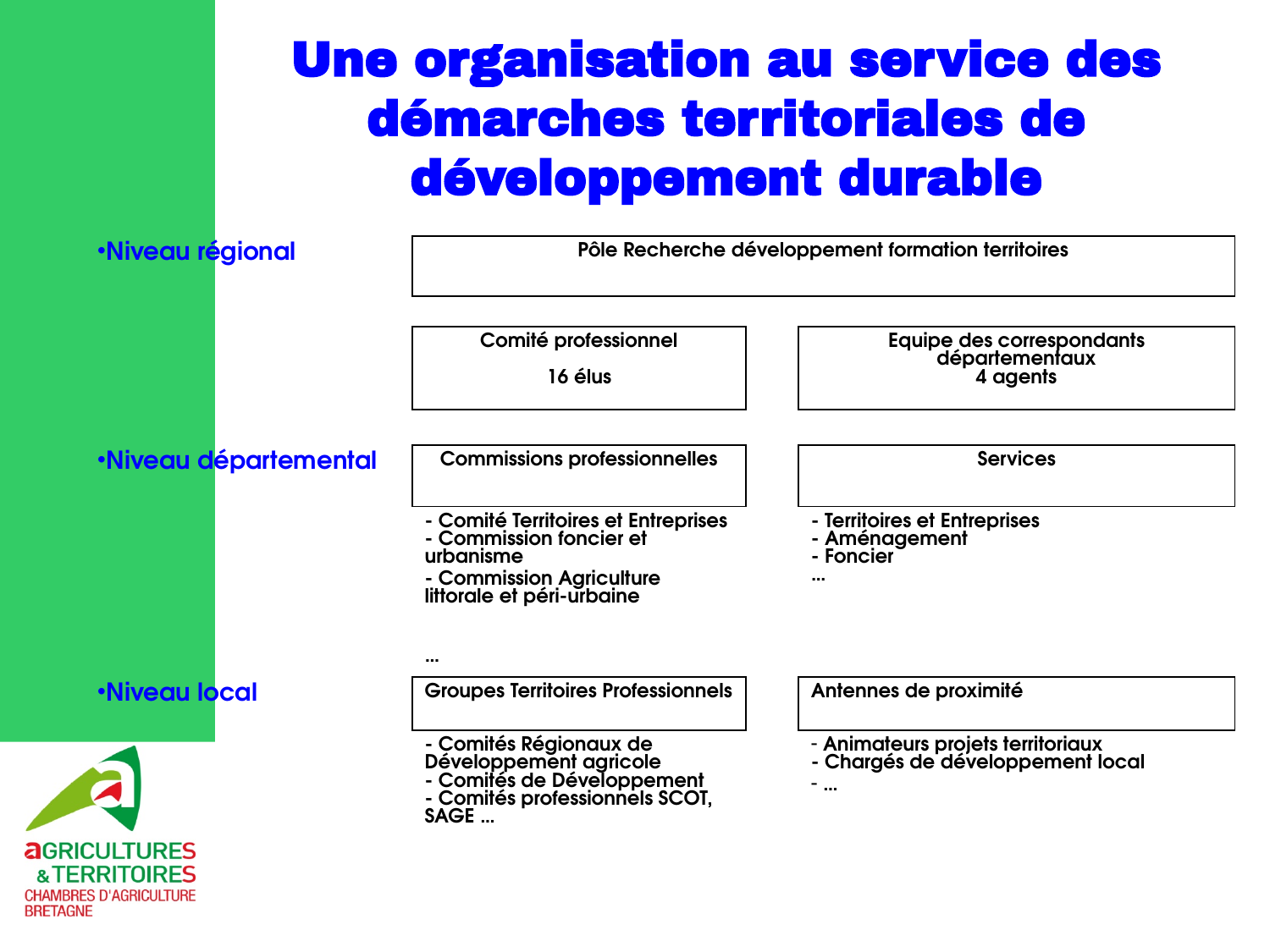

# Une organisation au service des démarches territoriales de développement durable
| Niveau régional | Pôle Recherche développement formation territoires |  |  |
| --- | --- | --- | --- |
|  |  |  |  |
|  | Comité professionnel 16 élus |  | Equipe des correspondants départementaux 4 agents |
|  |  |  |  |
| Niveau départemental | Commissions professionnelles |  | Services |
|  | - Comité Territoires et Entreprises - Commission foncier et urbanisme - Commission Agriculture littorale et péri-urbaine |  | - Territoires et Entreprises - Aménagement - Foncier … |
|  | … |  |  |
| Niveau local | Groupes Territoires Professionnels |  | Antennes de proximité |
|  | - Comités Régionaux de Développement agricole - Comités de Développement - Comités professionnels SCOT, SAGE … |  | Animateurs projets territoriaux - Chargés de développement local … |